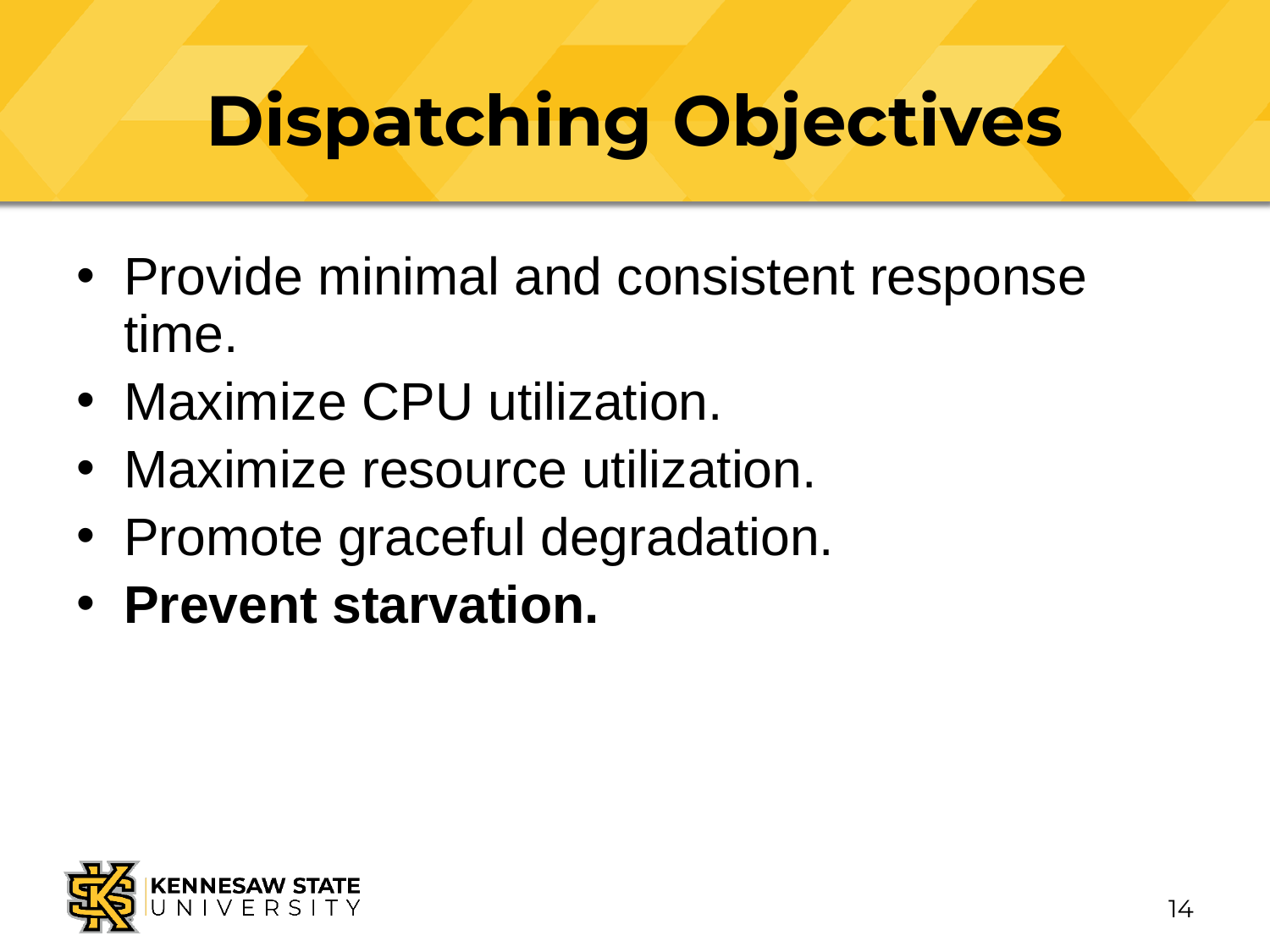

# Dispatching Objectives
Provide minimal and consistent response time.
Maximize CPU utilization.
Maximize resource utilization.
Promote graceful degradation.
Prevent starvation.
14